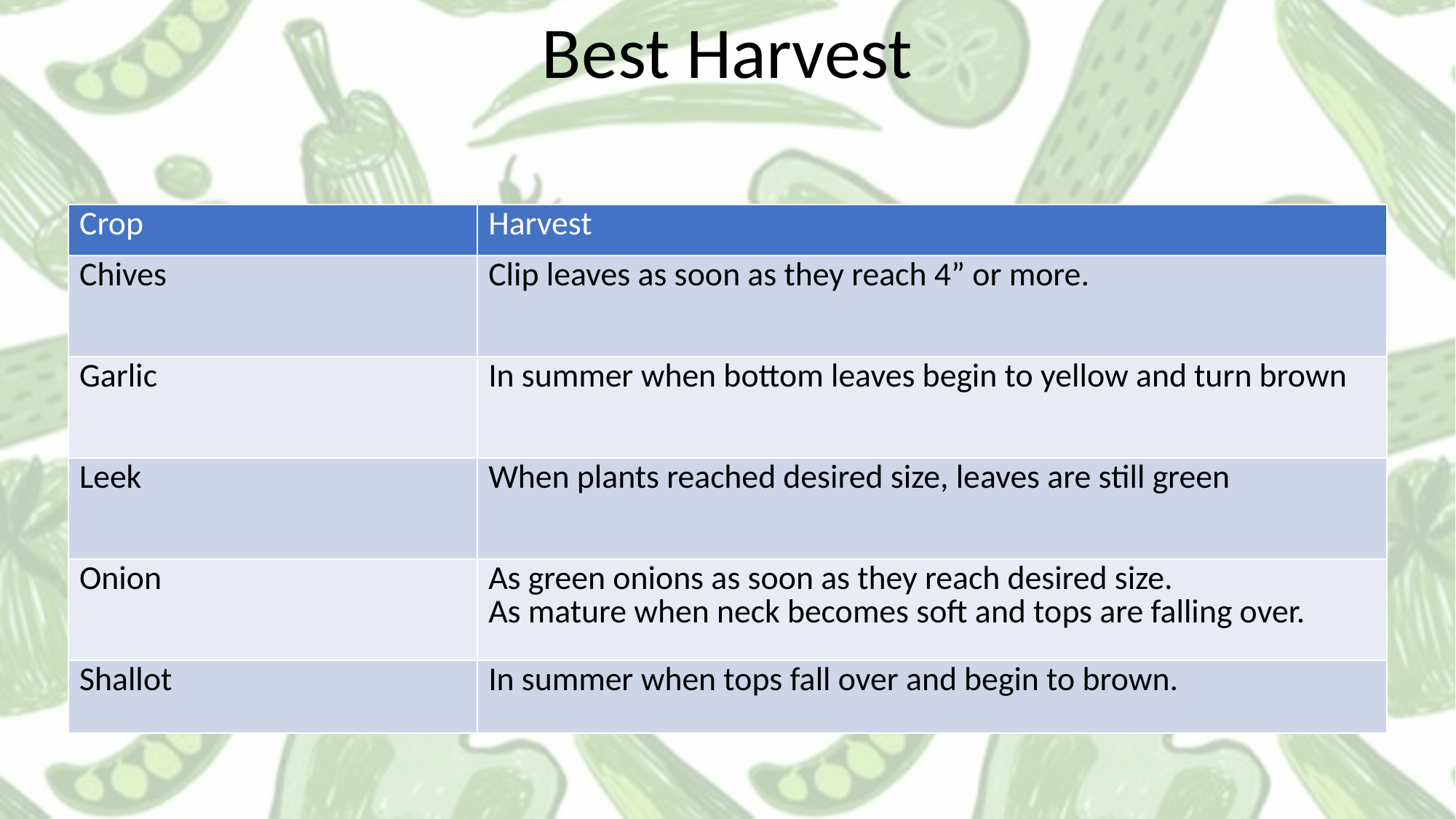

Best Harvest
| Crop | Harvest |
| --- | --- |
| Chives | Clip leaves as soon as they reach 4” or more. |
| Garlic | In summer when bottom leaves begin to yellow and turn brown |
| Leek | When plants reached desired size, leaves are still green |
| Onion | As green onions as soon as they reach desired size. As mature when neck becomes soft and tops are falling over. |
| Shallot | In summer when tops fall over and begin to brown. |